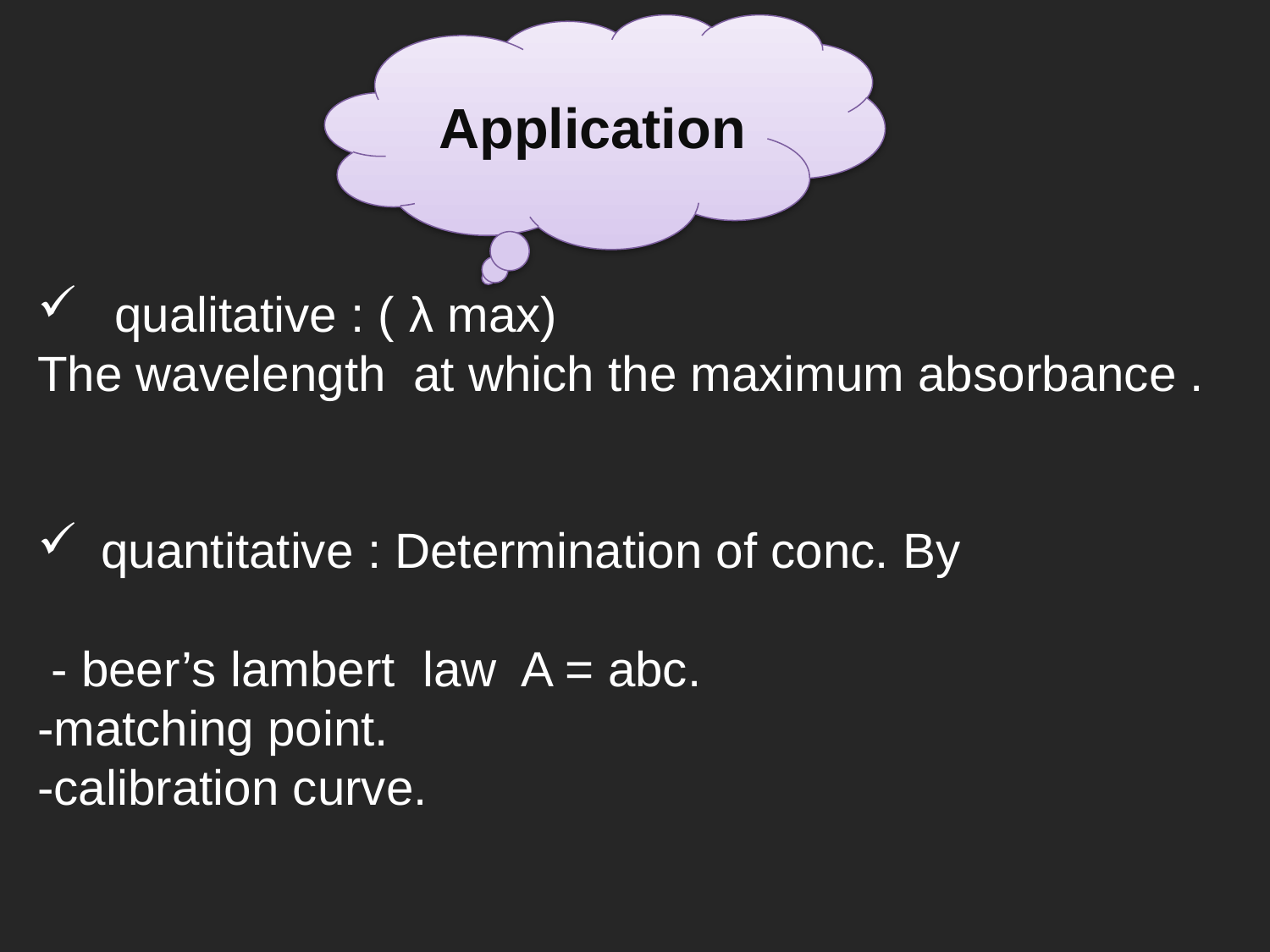

Application
 qualitative : ( λ max)
The wavelength  at which the maximum absorbance .

quantitative : Determination of conc. By

 - beer’s lambert  law  A = abc.
-matching point.
-calibration curve.